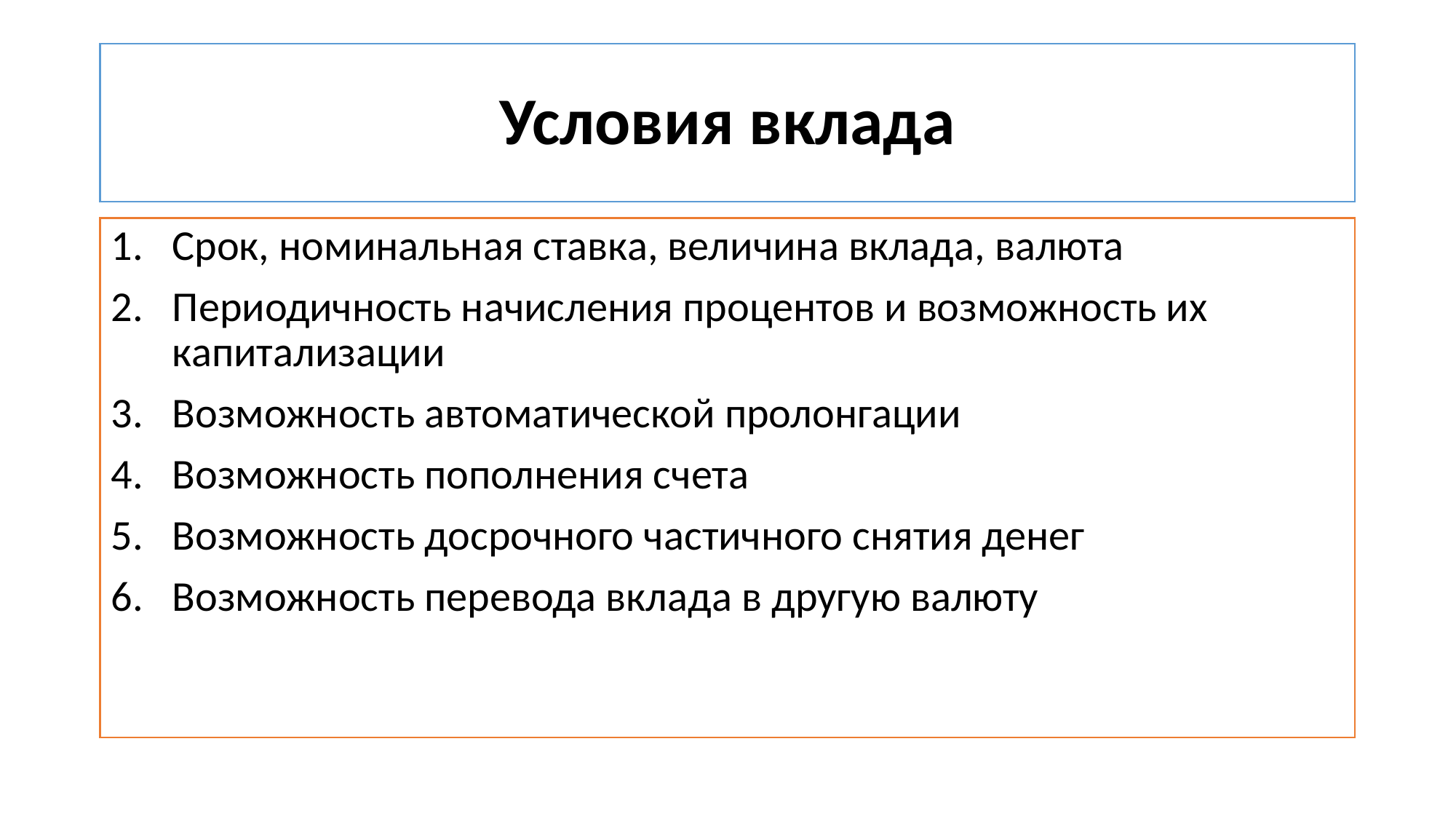

# Условия вклада
Срок, номинальная ставка, величина вклада, валюта
Периодичность начисления процентов и возможность их капитализации
Возможность автоматической пролонгации
Возможность пополнения счета
Возможность досрочного частичного снятия денег
Возможность перевода вклада в другую валюту